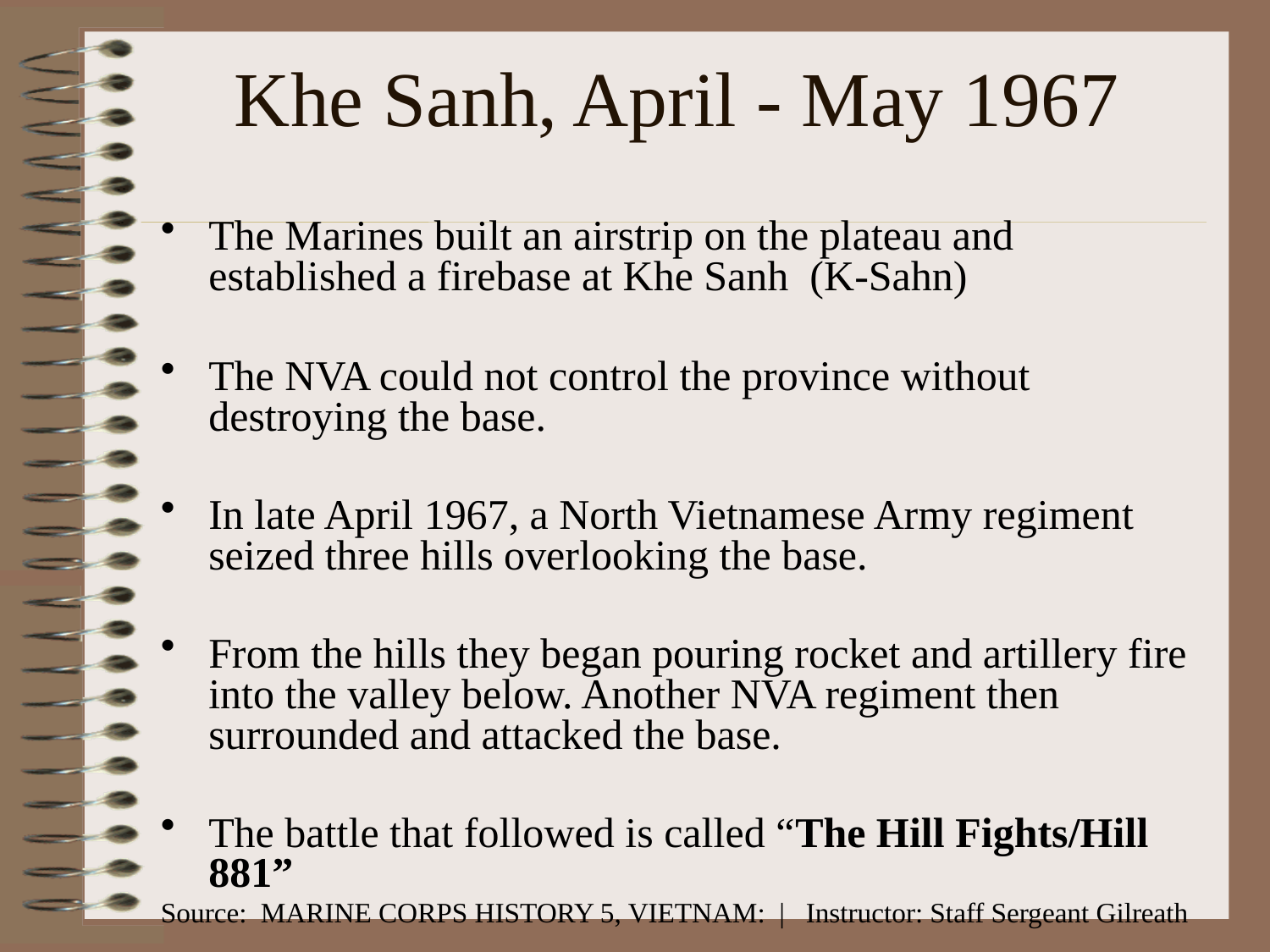

# Khe Sanh, April - May 1967
The Marines built an airstrip on the plateau and established a firebase at Khe Sanh  (K-Sahn)
The NVA could not control the province without destroying the base.

In late April 1967, a North Vietnamese Army regiment seized three hills overlooking the base.

From the hills they began pouring rocket and artillery fire into the valley below. Another NVA regiment then surrounded and attacked the base.

The battle that followed is called “The Hill Fights/Hill 881”
Source:  MARINE CORPS HISTORY 5, VIETNAM:  |   Instructor: Staff Sergeant Gilreath